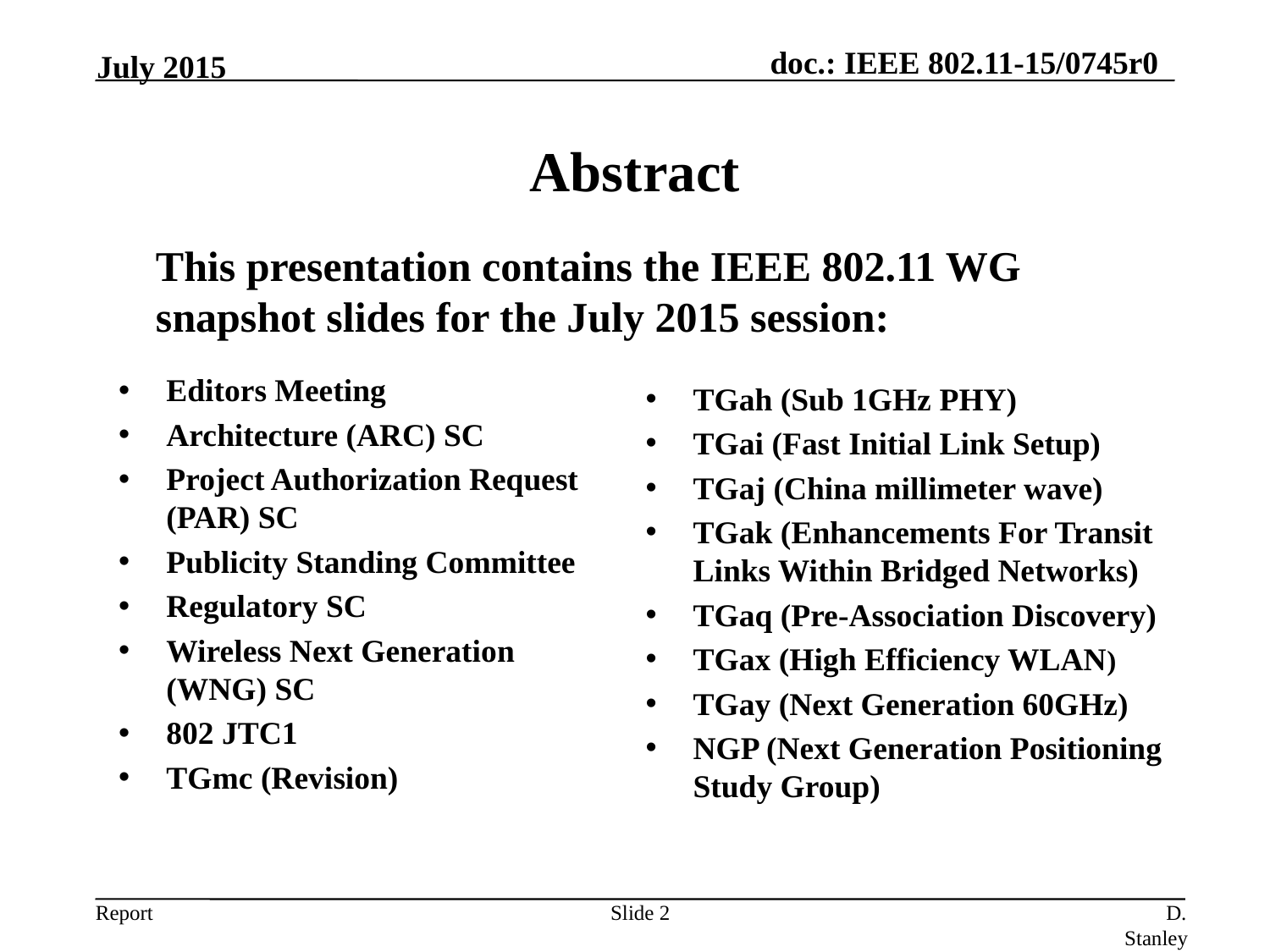

July 2015
# Abstract
	This presentation contains the IEEE 802.11 WG snapshot slides for the July 2015 session:

Editors Meeting
Architecture (ARC) SC
Project Authorization Request (PAR) SC
Publicity Standing Committee
Regulatory SC
Wireless Next Generation
(WNG) SC
802 JTC1
TGmc (Revision)

TGah (Sub 1GHz PHY)
TGai (Fast Initial Link Setup)
TGaj (China millimeter wave)
TGak (Enhancements For Transit Links Within Bridged Networks)
TGaq (Pre-Association Discovery)
TGax (High Efficiency WLAN)
TGay (Next Generation 60GHz)
NGP (Next Generation Positioning Study Group)

Slide 2
D. Stanley, HP-Aruba Networks